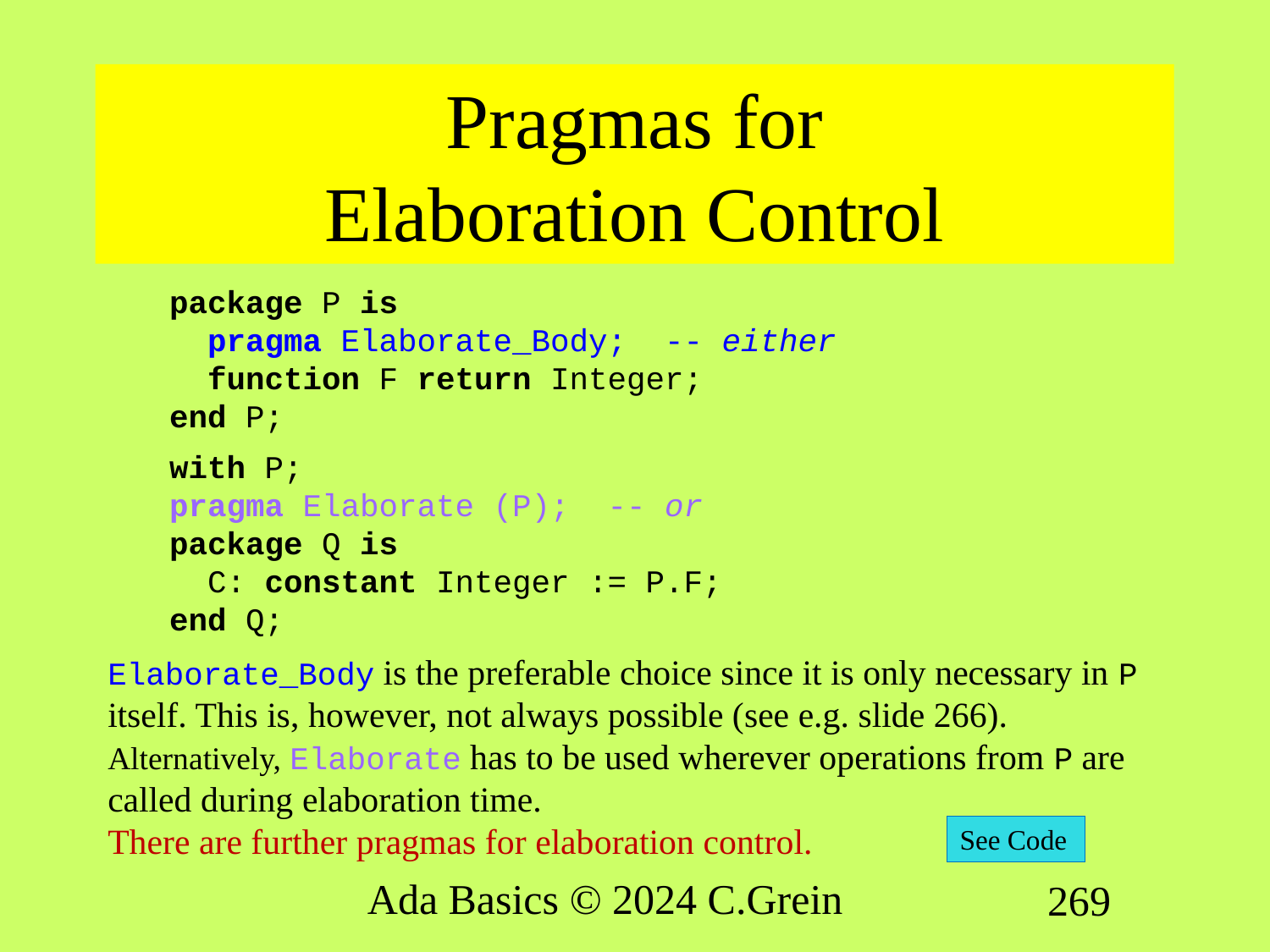

# Pragmas for Elaboration Control
package P is
  pragma Elaborate_Body;  -- either
  function F return Integer;
end P;

with P;
pragma Elaborate (P);  -- or
package Q is
  C: constant Integer := P.F;
end Q;

Elaborate_Body is the preferable choice since it is only necessary in P itself. This is, however, not always possible (see e.g. slide 266).
Alternatively, Elaborate has to be used wherever operations from P are called during elaboration time.
There are further pragmas for elaboration control.
See Code
Ada Basics © 2024 C.Grein
269